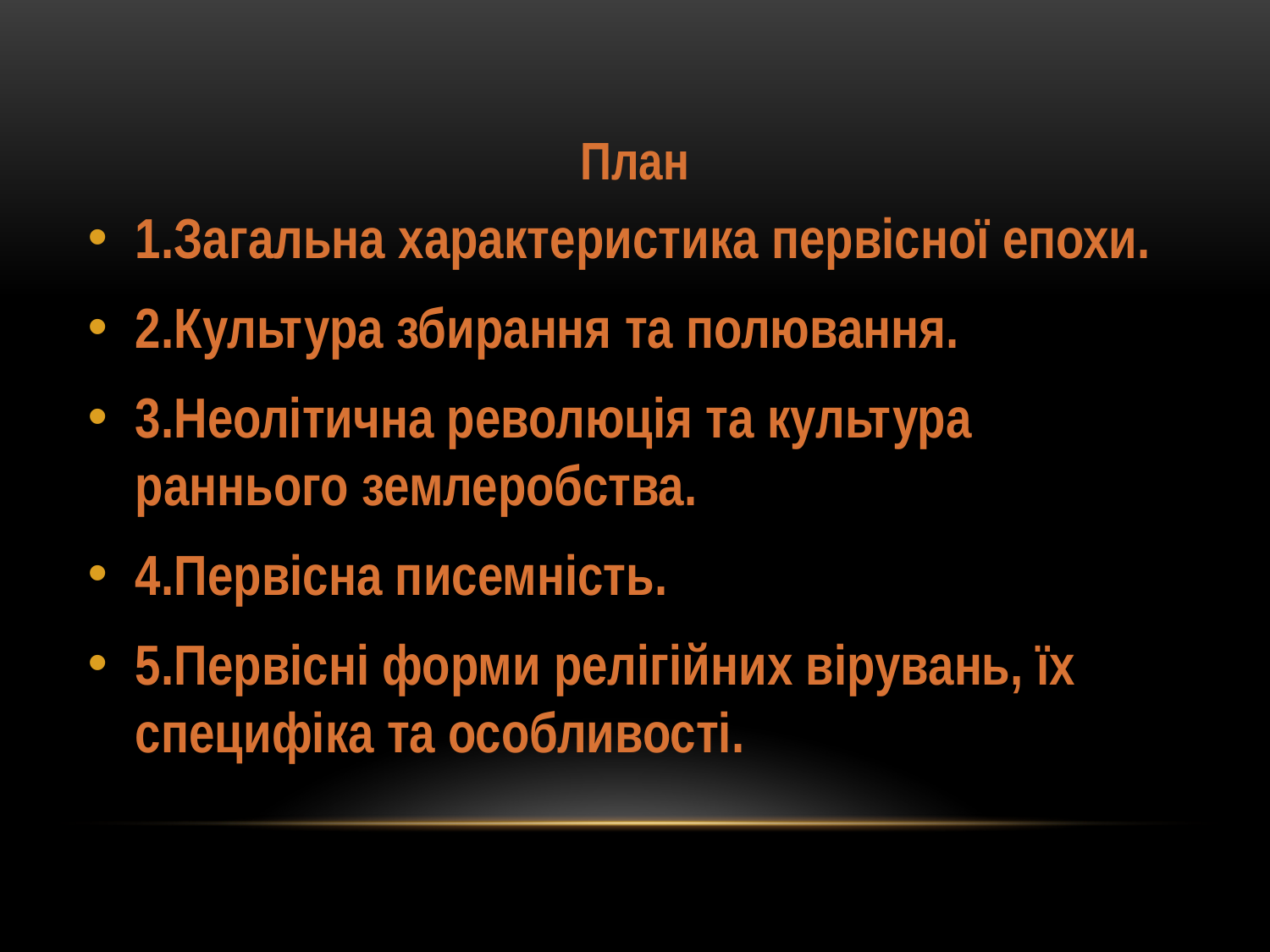

# План
1.Загальна характеристика первісної епохи.
2.Культура збирання та полювання.
3.Неолітична революція та культура раннього землеробства.
4.Первісна писемність.
5.Первісні форми релігійних вірувань, їх специфіка та особливості.